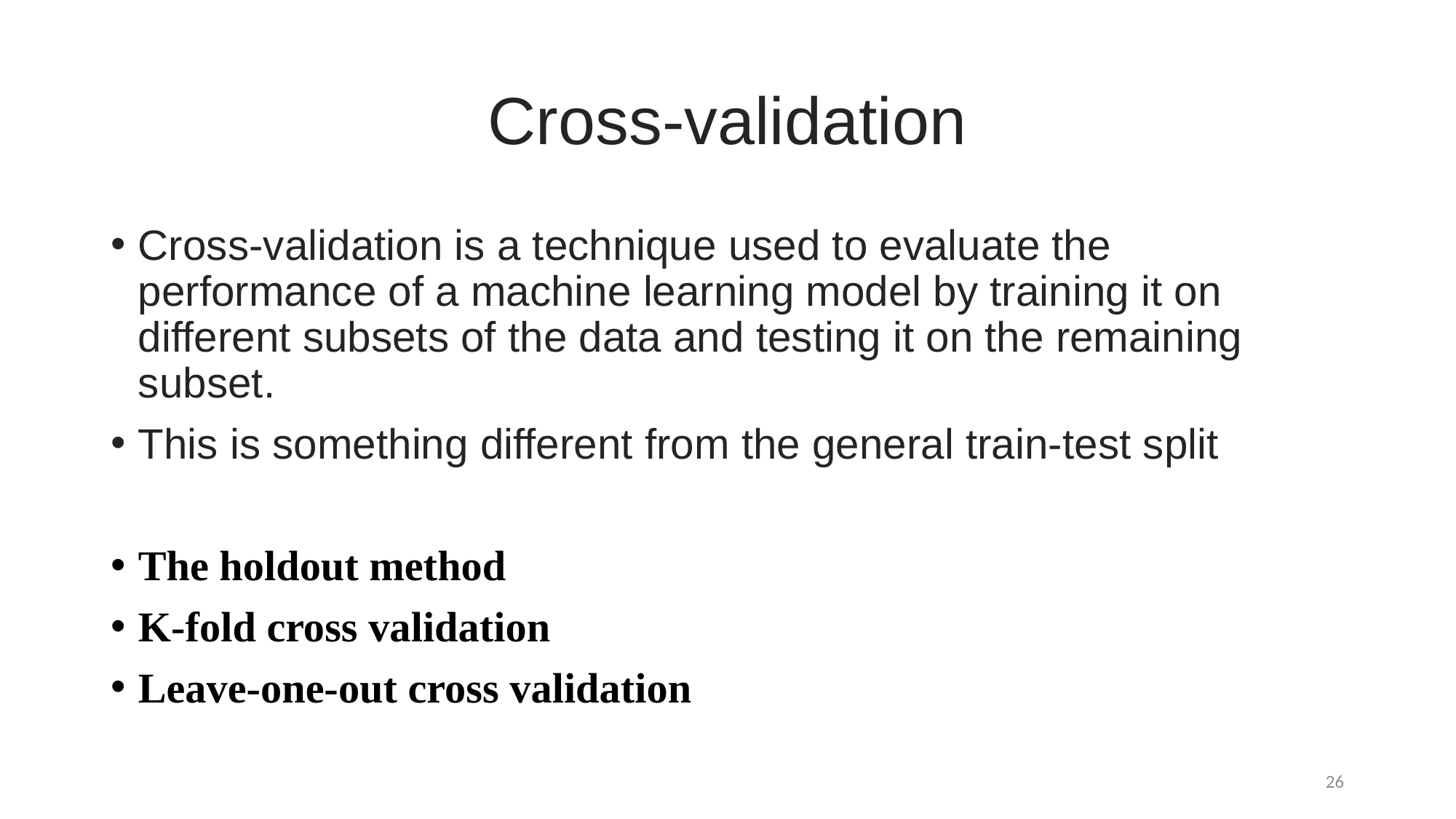

# Cross-validation
Cross-validation is a technique used to evaluate the performance of a machine learning model by training it on different subsets of the data and testing it on the remaining subset.
This is something different from the general train-test split

The holdout method
K-fold cross validation
Leave-one-out cross validation

26